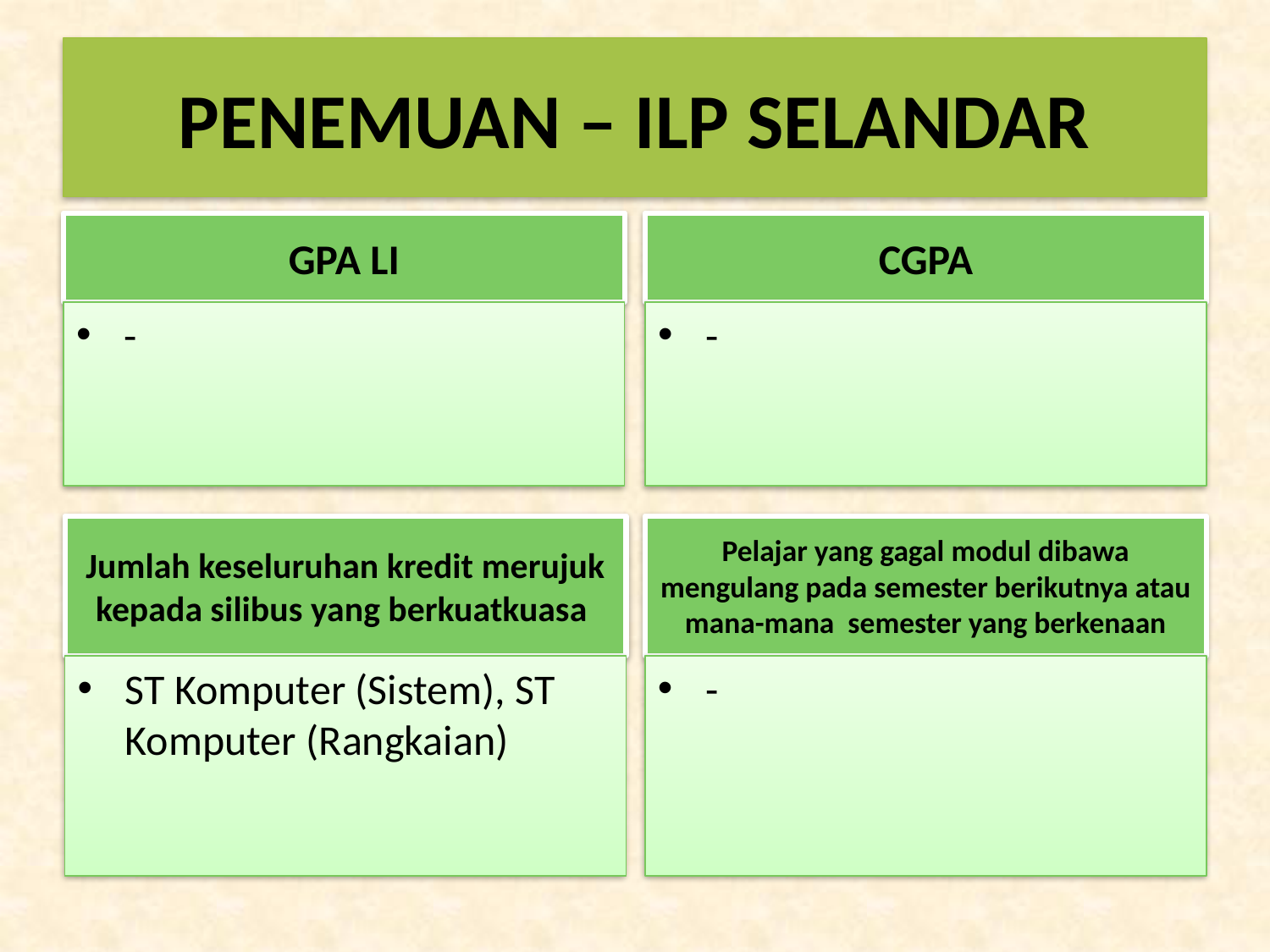

# PENEMUAN – ILP SELANDAR
GPA LI
CGPA
-
-
Jumlah keseluruhan kredit merujuk kepada silibus yang berkuatkuasa
Pelajar yang gagal modul dibawa mengulang pada semester berikutnya atau mana-mana  semester yang berkenaan
ST Komputer (Sistem), ST Komputer (Rangkaian)
-